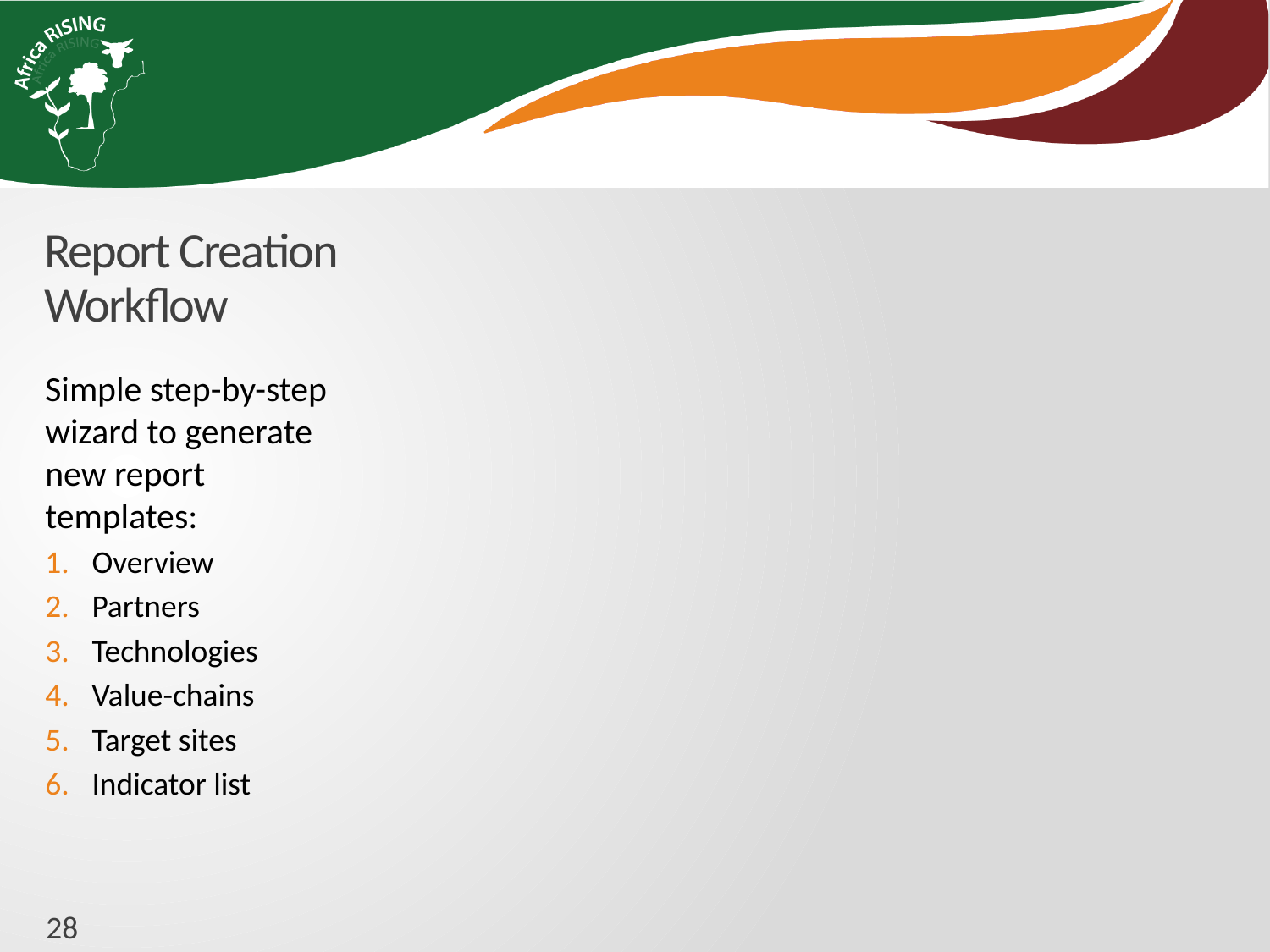

# Report Creation Workflow

Simple step-by-step wizard to generate new report templates:
Overview
Partners
Technologies
Value-chains
Target sites
Indicator list

28